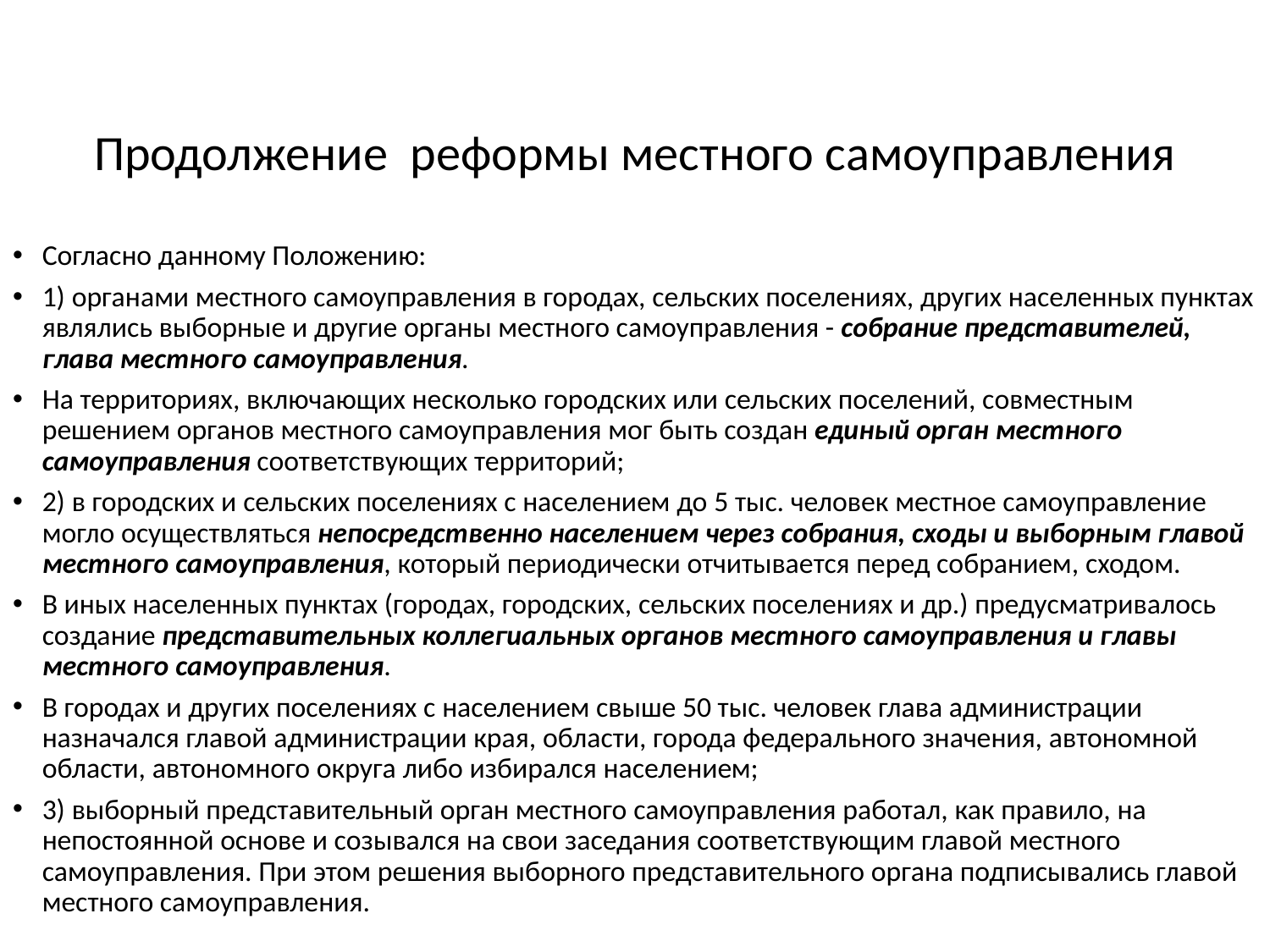

# Продолжение  реформы местного самоуправления
Согласно данному Положению:
1) органами местного самоуправления в городах, сельских поселениях, других населенных пунктах являлись выборные и другие органы местного самоуправления - собрание представителей, глава местного самоуправления.
На территориях, включающих несколько городских или сельских поселений, совместным решением органов местного самоуправления мог быть создан единый орган местного самоуправления соответствующих территорий;
2) в городских и сельских поселениях с населением до 5 тыс. человек местное самоуправление могло осуществляться непосредственно населением через собрания, сходы и выборным главой местного самоуправления, который периодически отчитывается перед собранием, сходом.
В иных населенных пунктах (городах, городских, сельских поселениях и др.) предусматривалось создание представительных коллегиальных органов местного самоуправления и главы местного самоуправления.
В городах и других поселениях с населением свыше 50 тыс. человек глава администрации назначался главой администрации края, области, города федерального значения, автономной области, автономного округа либо избирался населением;
3) выборный представительный орган местного самоуправления работал, как правило, на непостоянной основе и созывался на свои заседания соответствующим главой местного самоуправления. При этом решения выборного представительного органа подписывались главой местного самоуправления.